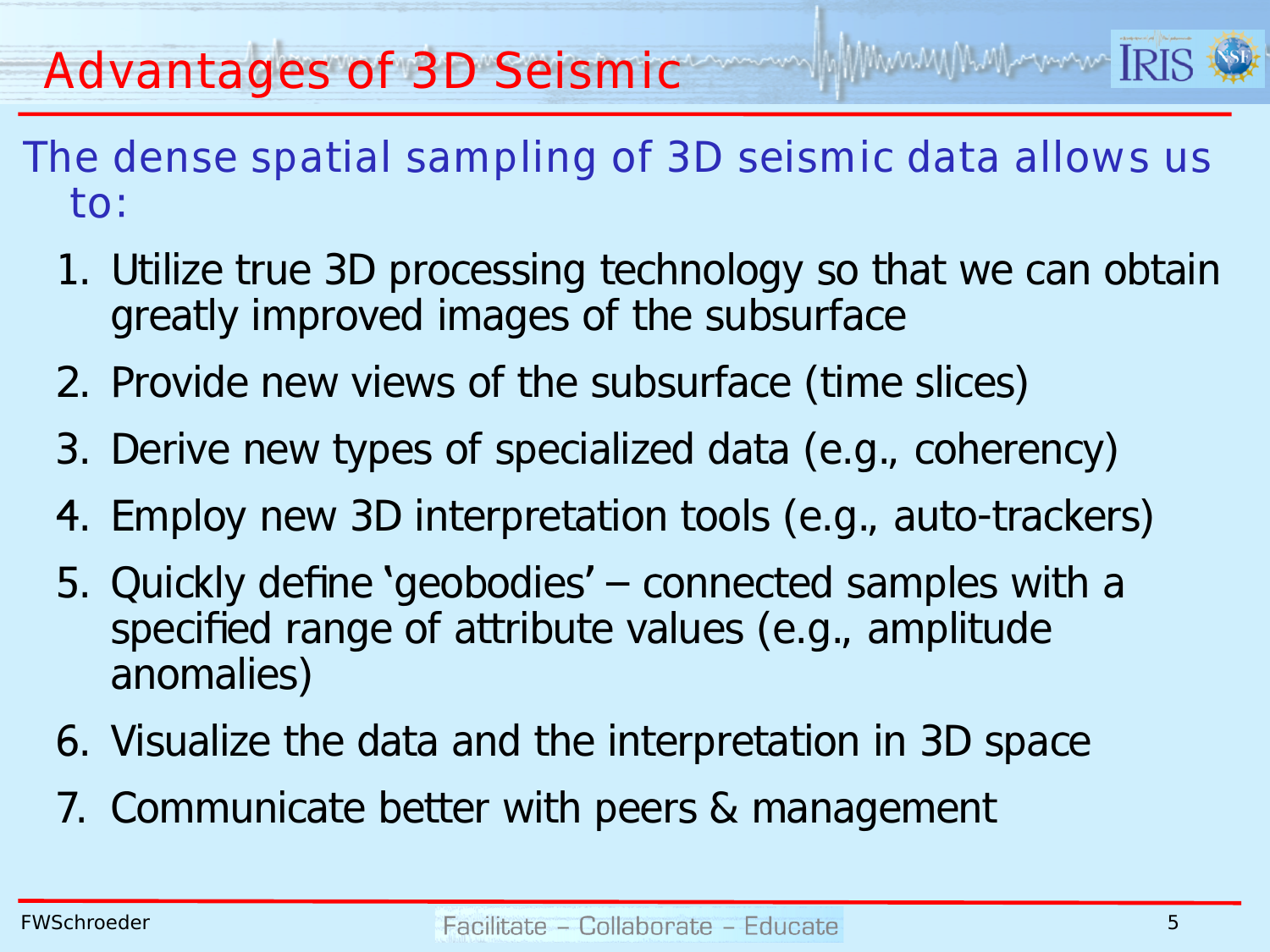

Advantages of 3D Seismic
The dense spatial sampling of 3D seismic data allows us to:
Utilize true 3D processing technology so that we can obtain greatly improved images of the subsurface
Provide new views of the subsurface (time slices)
Derive new types of specialized data (e.g., coherency)
Employ new 3D interpretation tools (e.g., auto-trackers)
Quickly define ‘geobodies’ – connected samples with a 	specified range of attribute values (e.g., amplitude 	anomalies)
Visualize the data and the interpretation in 3D space
Communicate better with peers & management